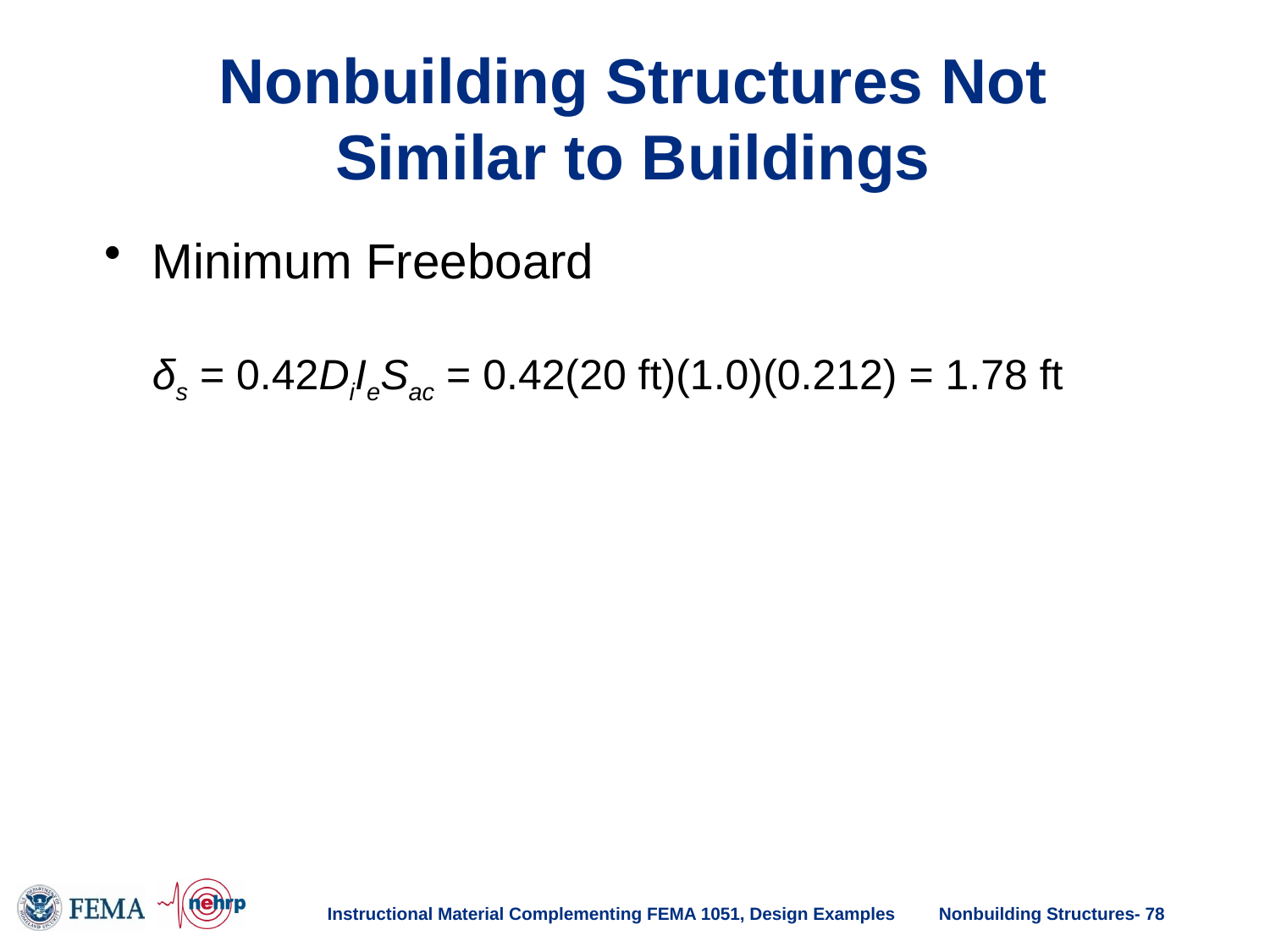

# Nonbuilding Structures Not Similar to Buildings
Minimum Freeboard
δs = 0.42DiIeSac = 0.42(20 ft)(1.0)(0.212) = 1.78 ft

Instructional Material Complementing FEMA 1051, Design Examples
Nonbuilding Structures- 78